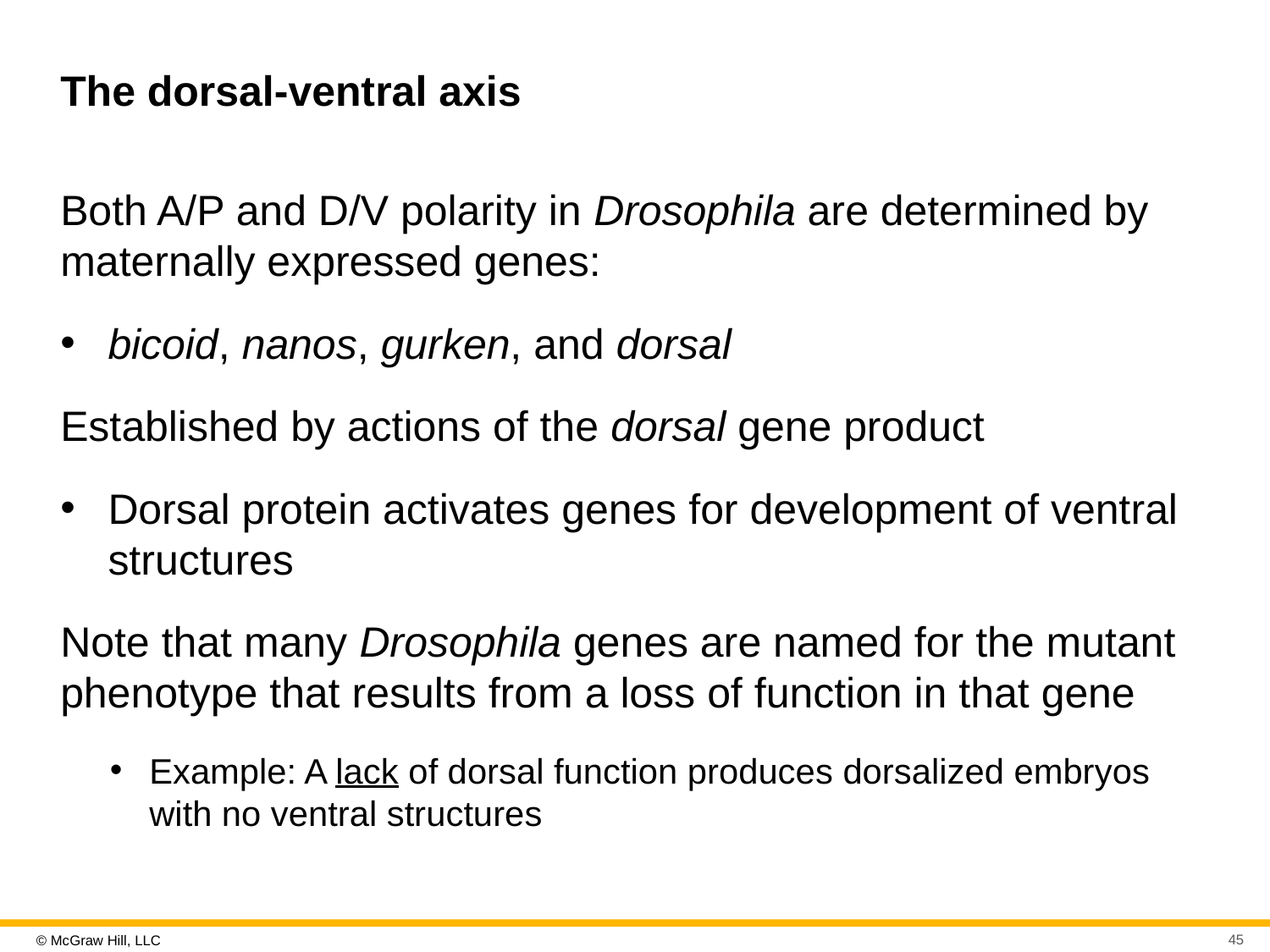

# The dorsal-ventral axis
Both A/P and D/V polarity in Drosophila are determined by maternally expressed genes:
bicoid, nanos, gurken, and dorsal
Established by actions of the dorsal gene product
Dorsal protein activates genes for development of ventral structures
Note that many Drosophila genes are named for the mutant phenotype that results from a loss of function in that gene
Example: A lack of dorsal function produces dorsalized embryos with no ventral structures
45